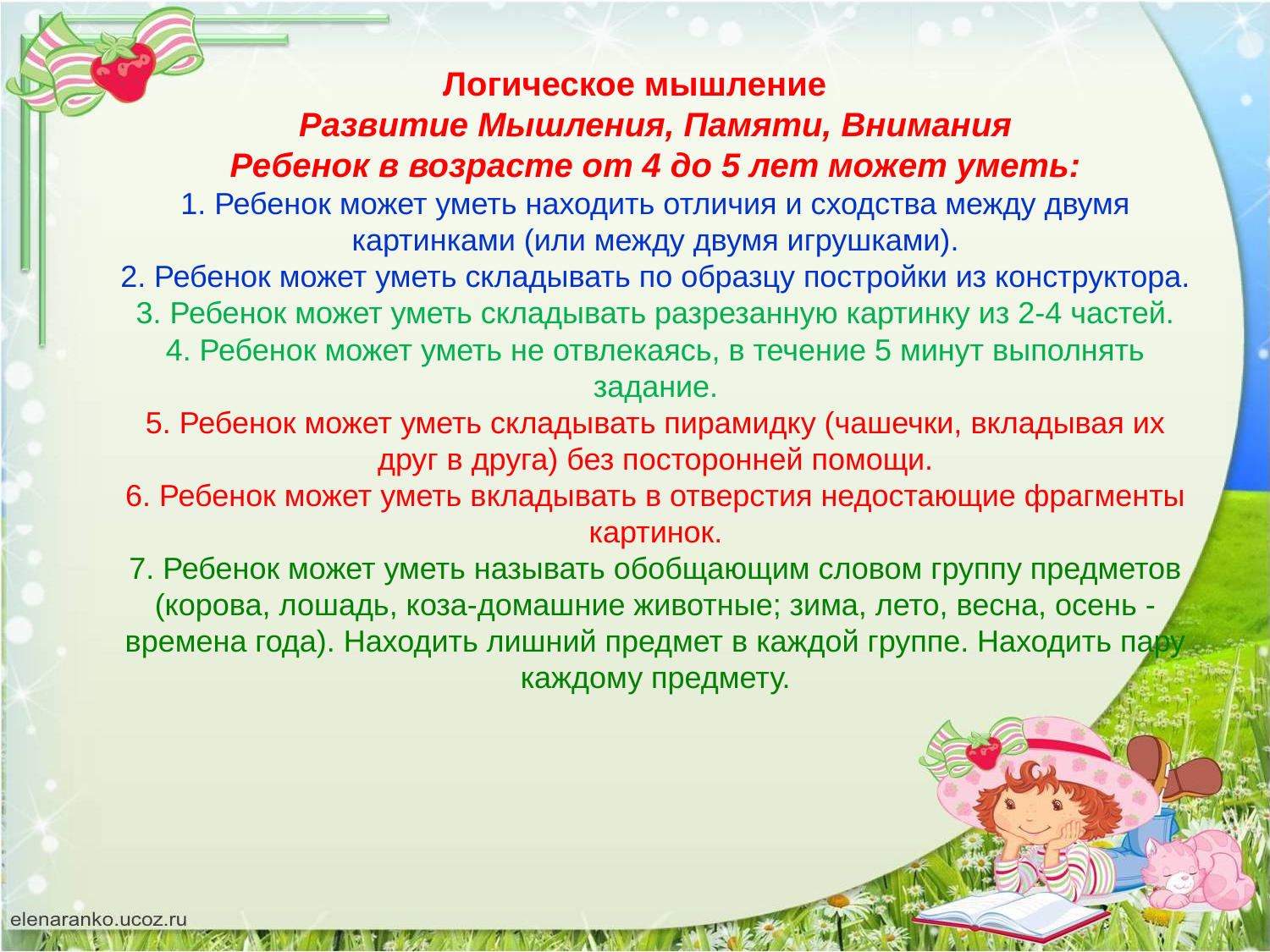

Логическое мышление
Развитие Мышления, Памяти, Внимания
Ребенок в возрасте от 4 до 5 лет может уметь:
1. Ребенок может уметь находить отличия и сходства между двумя картинками (или между двумя игрушками).
2. Ребенок может уметь складывать по образцу постройки из конструктора.
3. Ребенок может уметь складывать разрезанную картинку из 2-4 частей.
4. Ребенок может уметь не отвлекаясь, в течение 5 минут выполнять задание.
5. Ребенок может уметь складывать пирамидку (чашечки, вкладывая их друг в друга) без посторонней помощи.
6. Ребенок может уметь вкладывать в отверстия недостающие фрагменты картинок.
7. Ребенок может уметь называть обобщающим словом группу предметов (корова, лошадь, коза-домашние животные; зима, лето, весна, осень - времена года). Находить лишний предмет в каждой группе. Находить пару каждому предмету.